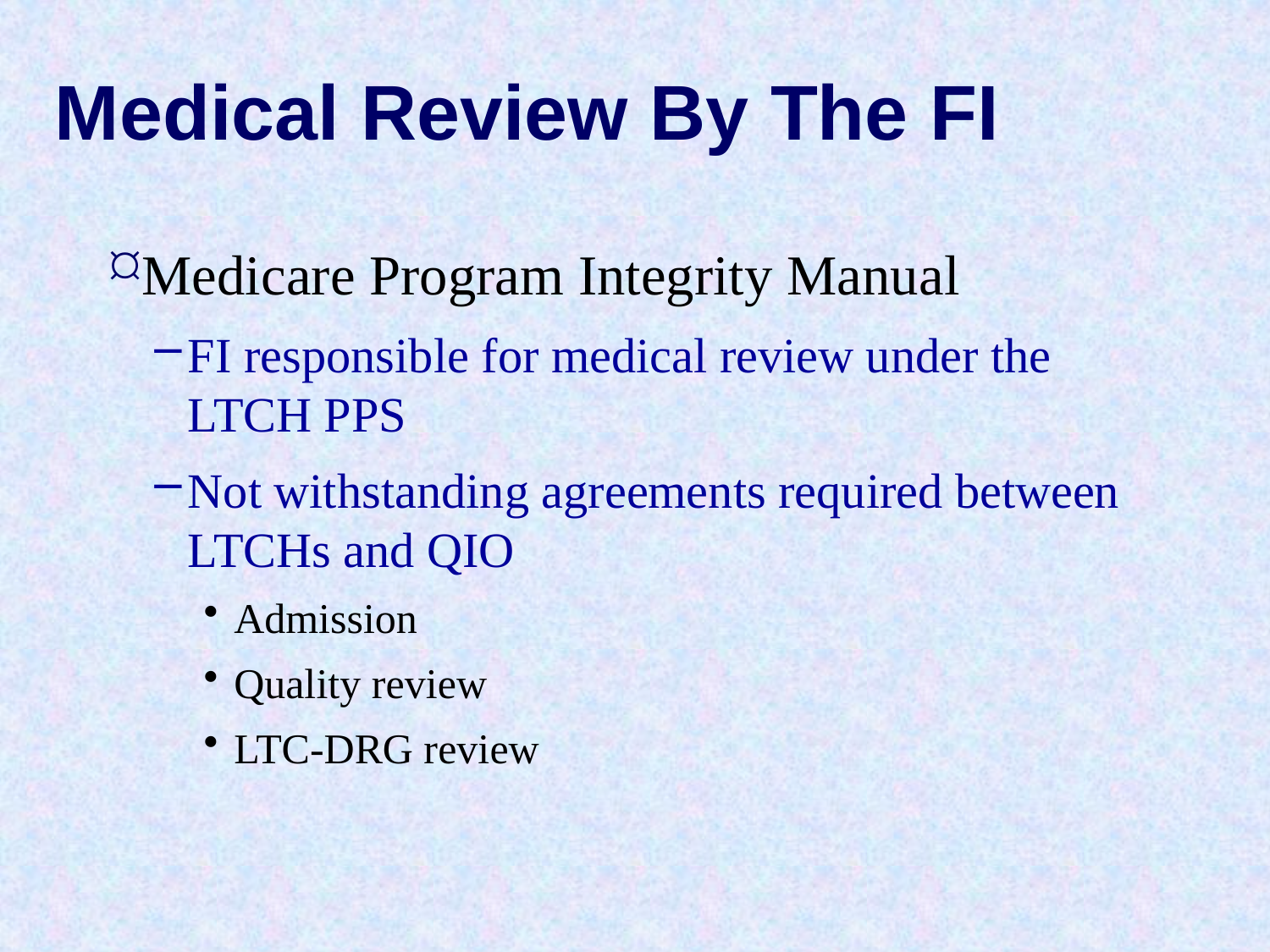

# Medical Review By The FI
Medicare Program Integrity Manual
FI responsible for medical review under the LTCH PPS
Not withstanding agreements required between LTCHs and QIO
Admission
Quality review
LTC-DRG review